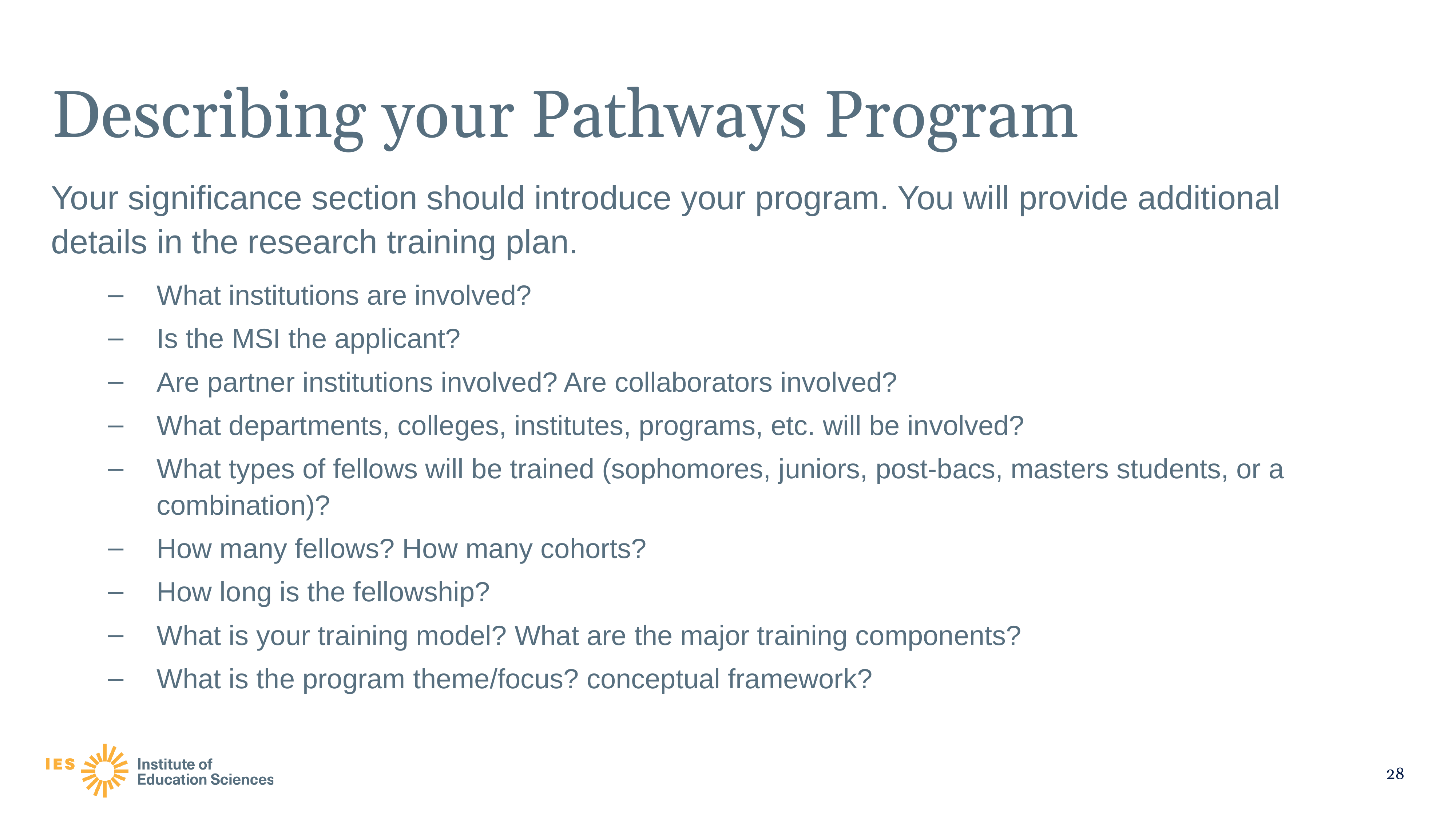

# Describing your Pathways Program
Your significance section should introduce your program. You will provide additional details in the research training plan.
What institutions are involved?
Is the MSI the applicant?
Are partner institutions involved? Are collaborators involved?
What departments, colleges, institutes, programs, etc. will be involved?
What types of fellows will be trained (sophomores, juniors, post-bacs, masters students, or a combination)?
How many fellows? How many cohorts?
How long is the fellowship?
What is your training model? What are the major training components?
What is the program theme/focus? conceptual framework?

28